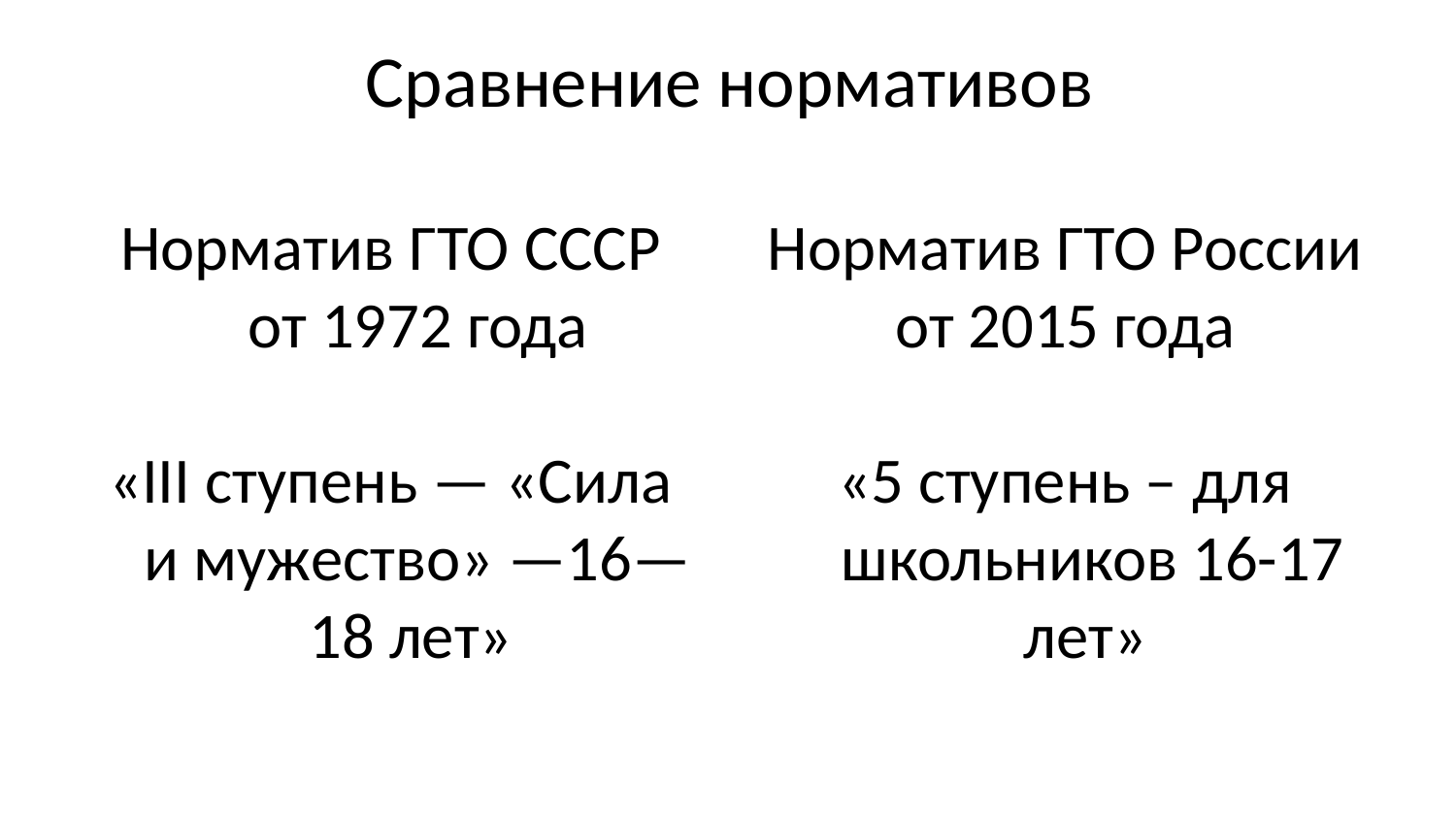

# Сравнение нормативов
Норматив ГТО СССР от 1972 года

«III ступень — «Сила и мужество» —16—18 лет»
Норматив ГТО России
от 2015 года

«5 ступень – для школьников 16-17 лет»